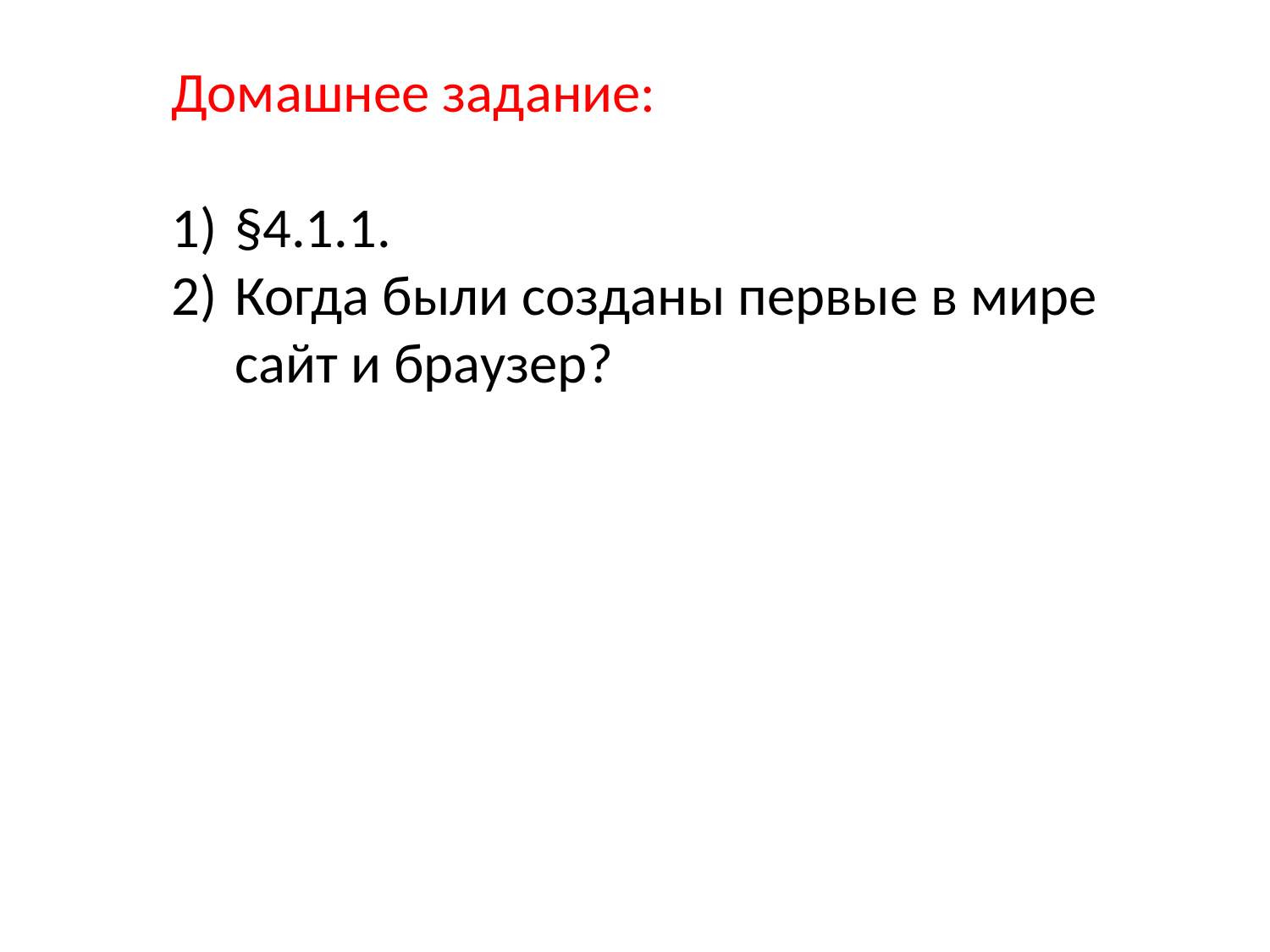

Домашнее задание:

§4.1.1.
Когда были созданы первые в мире сайт и браузер?